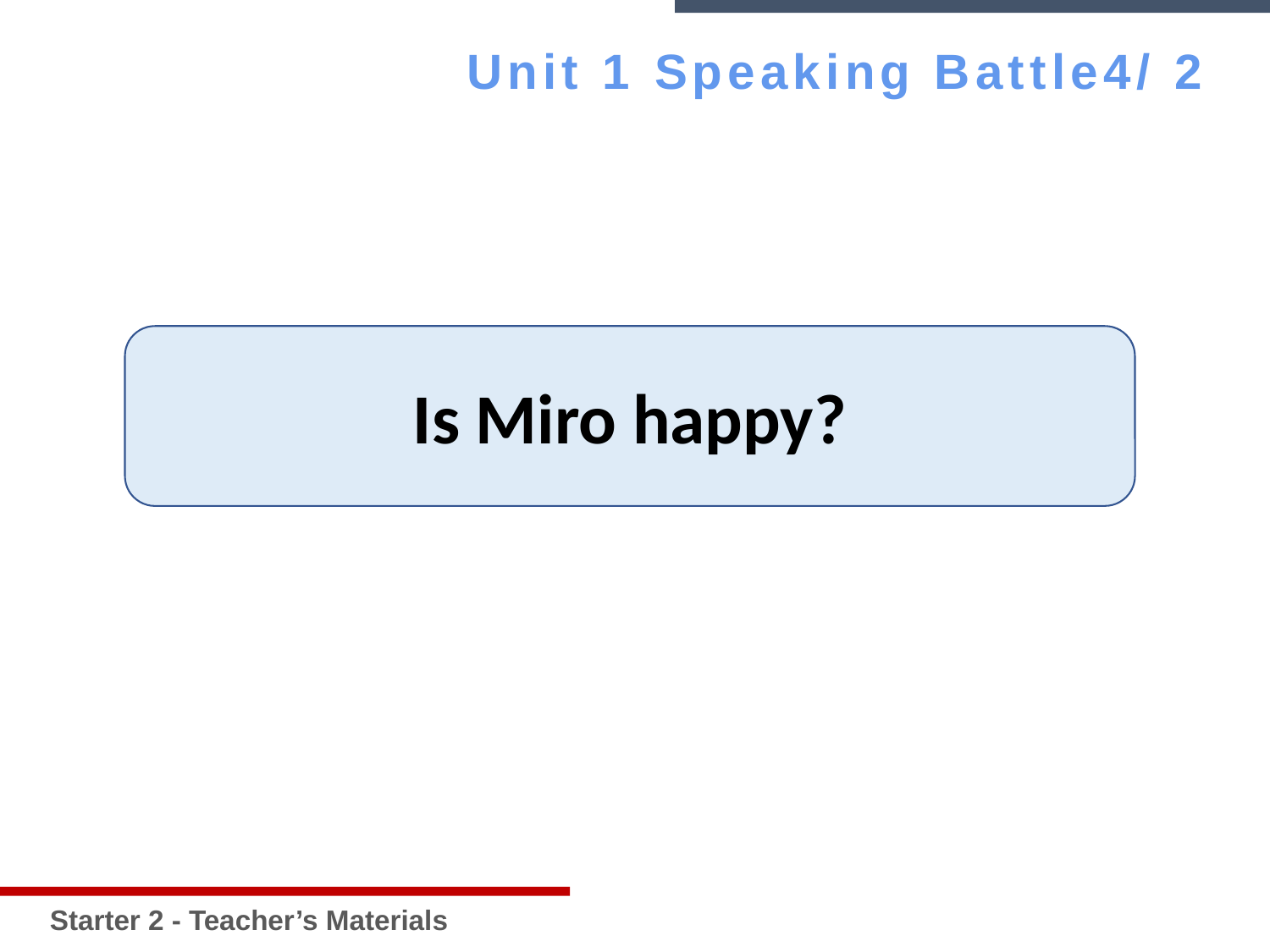

Unit 1 Speaking Battle4/ 2
Starter 2 - Teacher’s Materials
Is Miro happy?